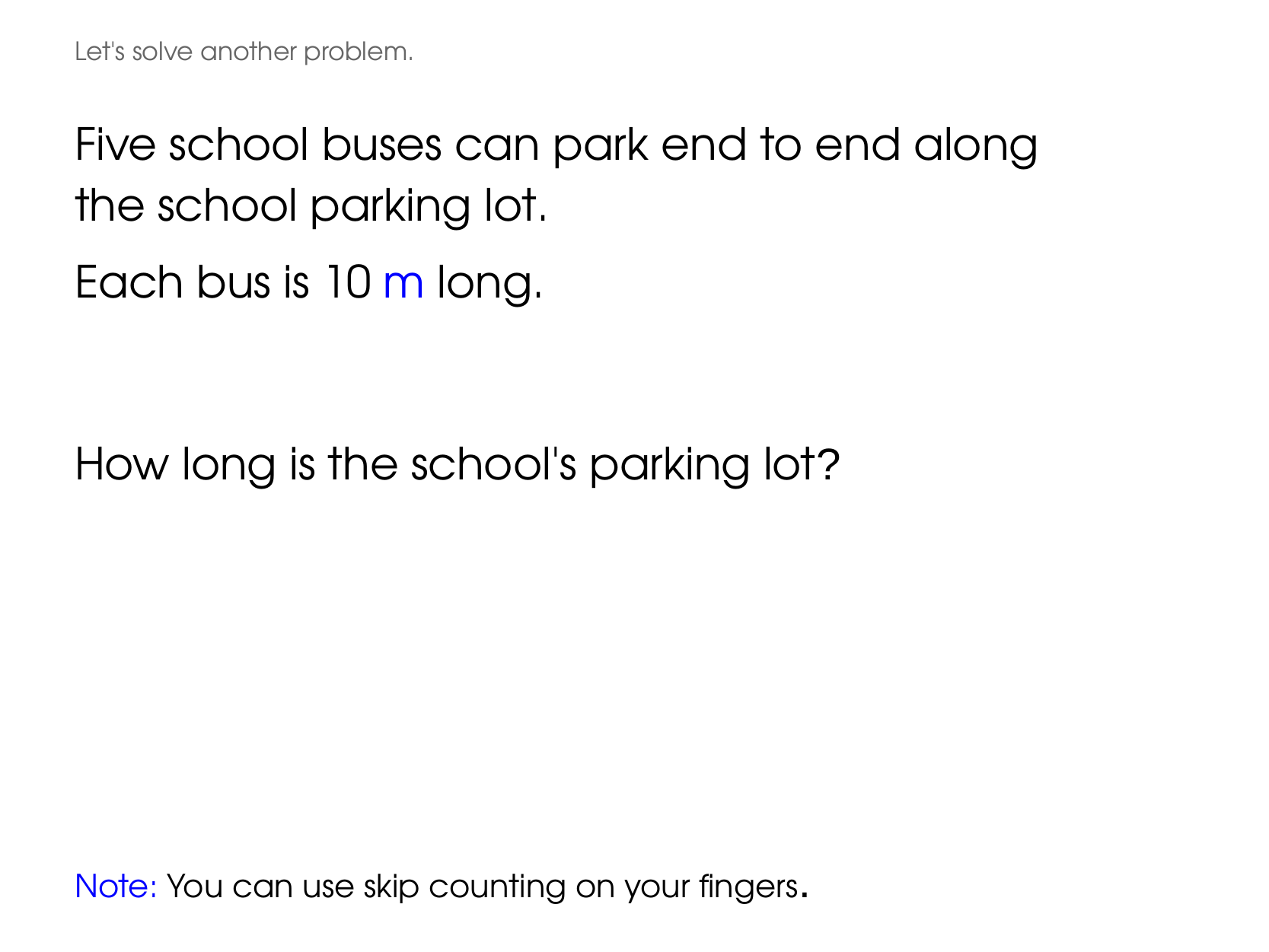

Let's solve another problem.
Five school buses can park end to end along
the school parking lot.
Each bus is 10 m long.
How long is the school's parking lot?
Note: You can use skip counting on your fingers.